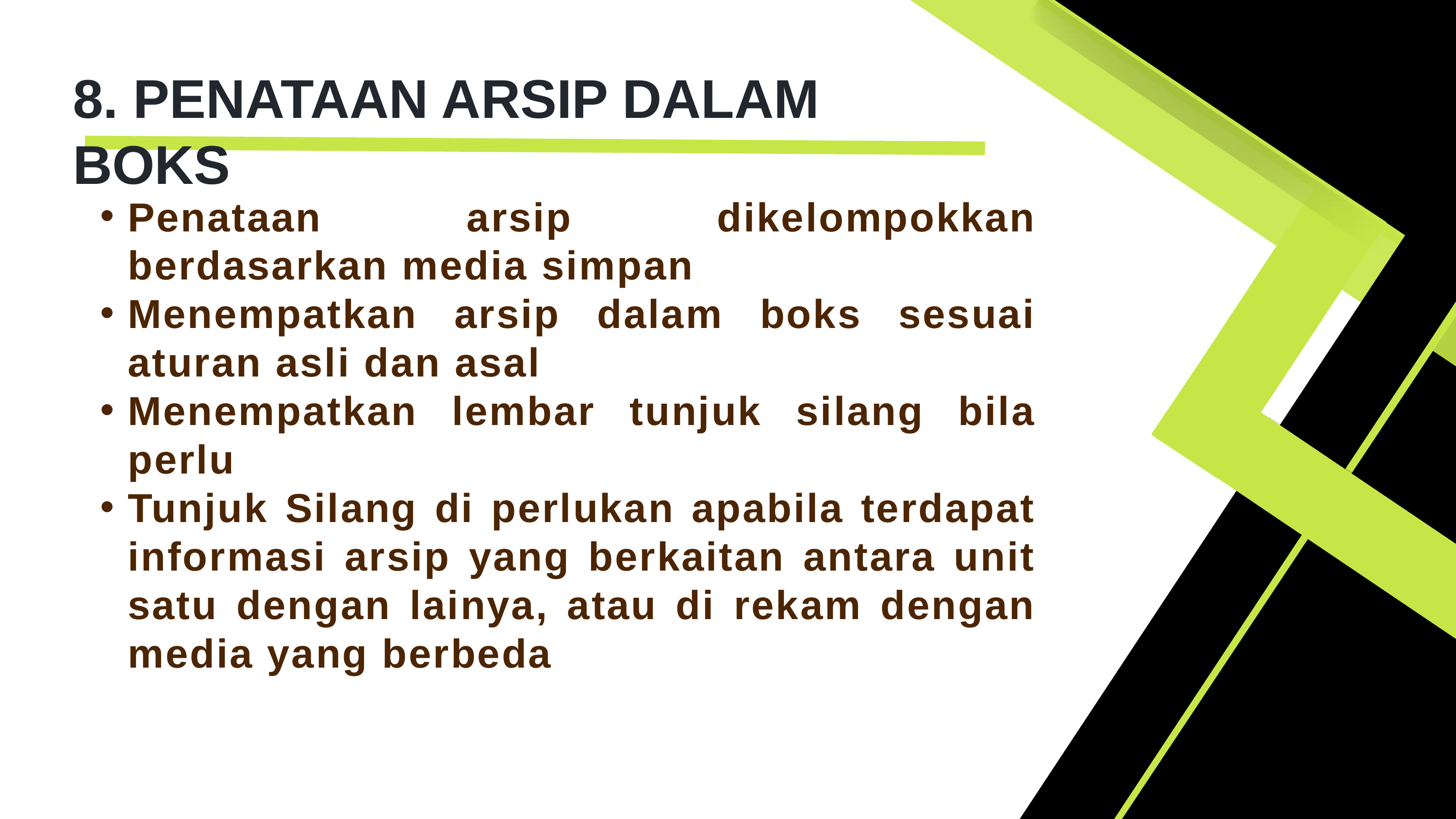

8. PENATAAN ARSIP DALAM BOKS

Penataan arsip dikelompokkan berdasarkan media simpan
Menempatkan arsip dalam boks sesuai aturan asli dan asal
Menempatkan lembar tunjuk silang bila perlu
Tunjuk Silang di perlukan apabila terdapat informasi arsip yang berkaitan antara unit satu dengan lainya, atau di rekam dengan media yang berbeda